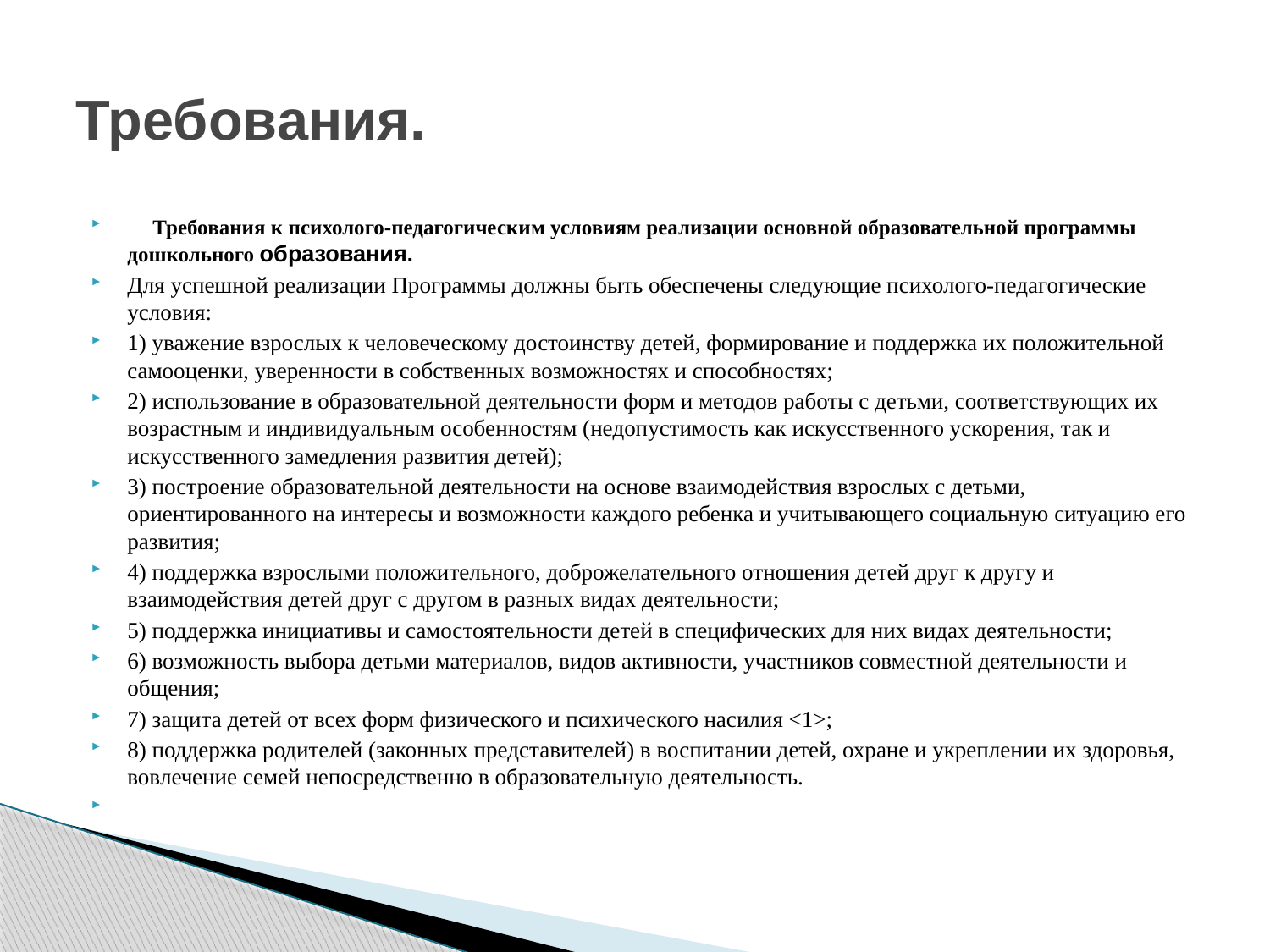

# Требования.
    Требования к психолого-педагогическим условиям реализации основной образовательной программы дошкольного образования.
Для успешной реализации Программы должны быть обеспечены следующие психолого-педагогические условия:
1) уважение взрослых к человеческому достоинству детей, формирование и поддержка их положительной самооценки, уверенности в собственных возможностях и способностях;
2) использование в образовательной деятельности форм и методов работы с детьми, соответствующих их возрастным и индивидуальным особенностям (недопустимость как искусственного ускорения, так и искусственного замедления развития детей);
3) построение образовательной деятельности на основе взаимодействия взрослых с детьми, ориентированного на интересы и возможности каждого ребенка и учитывающего социальную ситуацию его развития;
4) поддержка взрослыми положительного, доброжелательного отношения детей друг к другу и взаимодействия детей друг с другом в разных видах деятельности;
5) поддержка инициативы и самостоятельности детей в специфических для них видах деятельности;
6) возможность выбора детьми материалов, видов активности, участников совместной деятельности и общения;
7) защита детей от всех форм физического и психического насилия <1>;
8) поддержка родителей (законных представителей) в воспитании детей, охране и укреплении их здоровья, вовлечение семей непосредственно в образовательную деятельность.